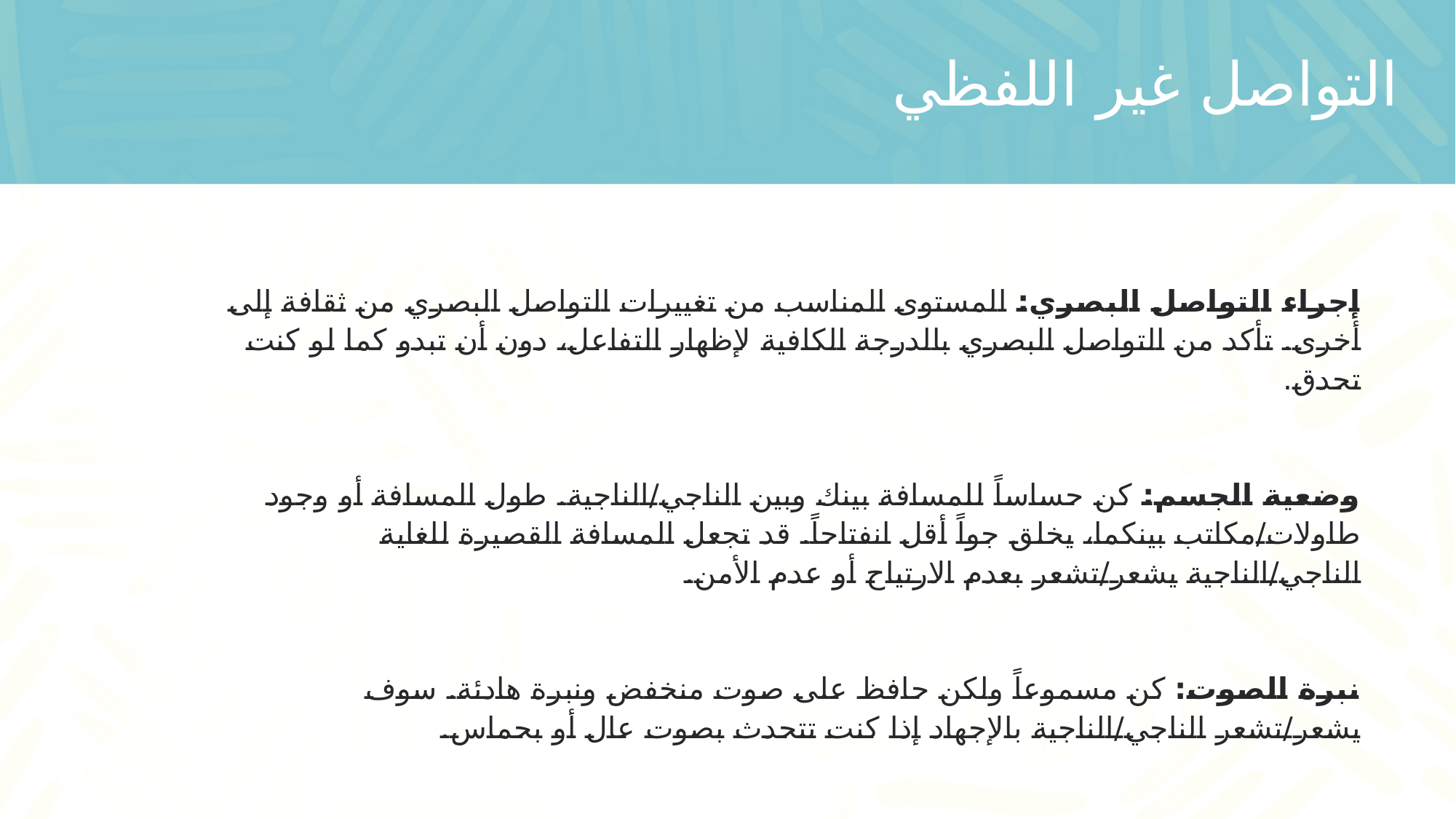

# التواصل غير اللفظي
إجراء التواصل البصري: المستوى المناسب من تغييرات التواصل البصري من ثقافة إلى أخرى. تأكد من التواصل البصري بالدرجة الكافية لإظهار التفاعل، دون أن تبدو كما لو كنت تحدق.

وضعية الجسم: كن حساساً للمسافة بينك وبين الناجي/الناجية. طول المسافة أو وجود طاولات/مكاتب بينكما، يخلق جواً أقل انفتاحاً. قد تجعل المسافة القصيرة للغاية الناجي/الناجية يشعر/تشعر بعدم الارتياح أو عدم الأمن.

نبرة الصوت: كن مسموعاً ولكن حافظ على صوت منخفض ونبرة هادئة. سوف يشعر/تشعر الناجي/الناجية بالإجهاد إذا كنت تتحدث بصوت عال أو بحماس.